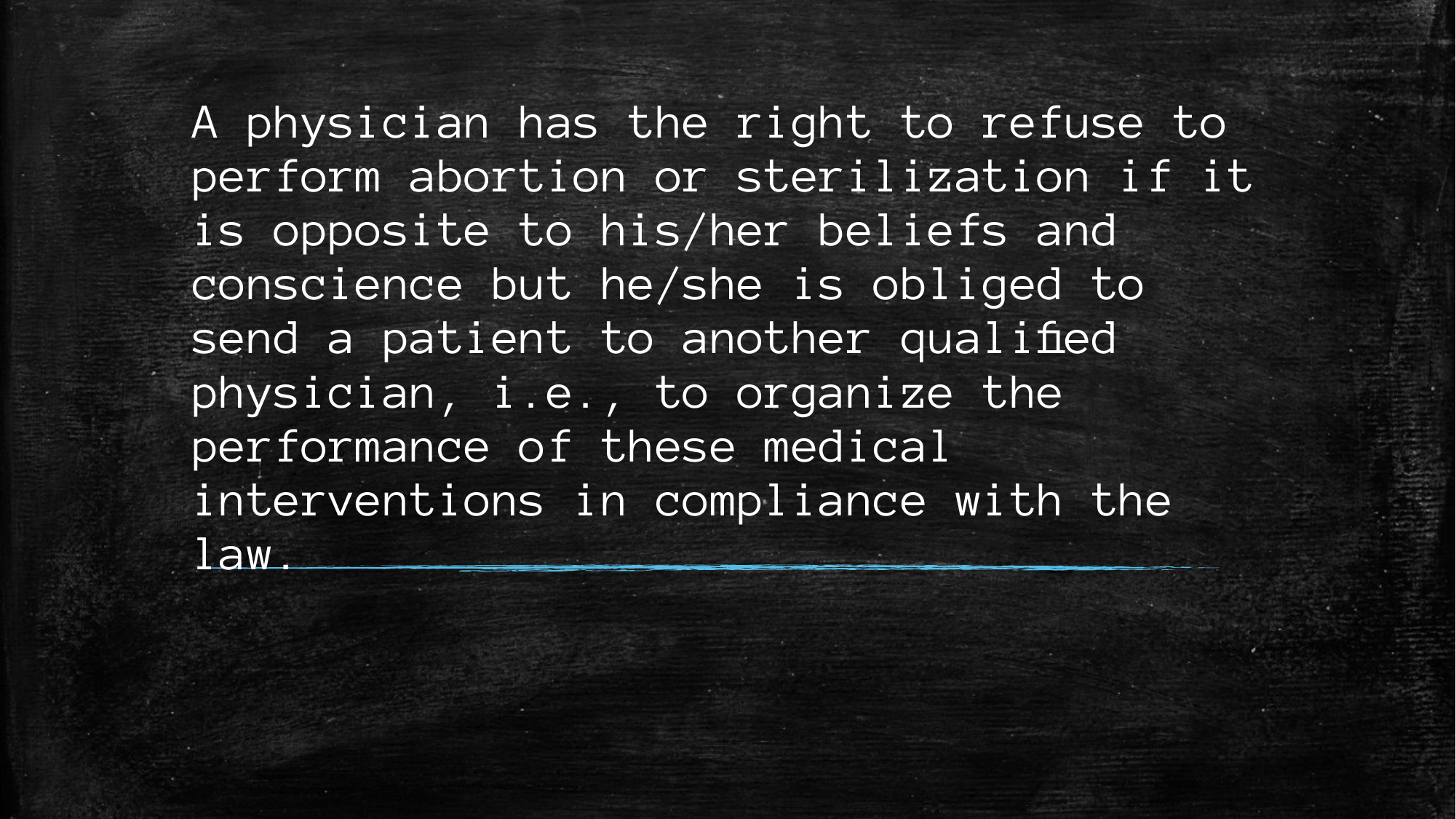

# A physician has the right to refuse to perform abortion or sterilization if it is opposite to his/her beliefs and conscience but he/she is obliged to send a patient to another qualiﬁed physician, i.e., to organize the performance of these medical interventions in compliance with the law.